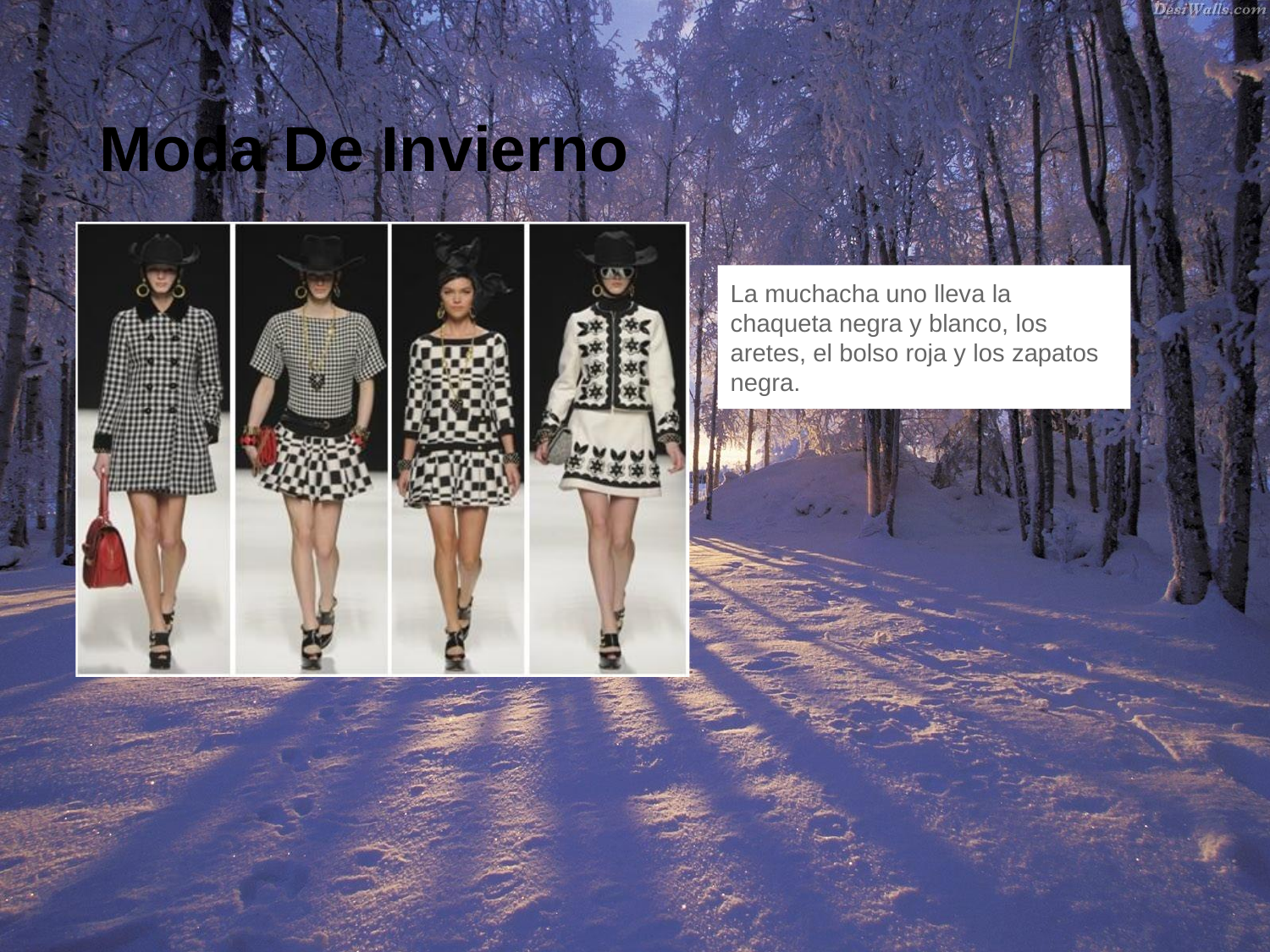

# Moda De Invierno

La muchacha uno lleva la chaqueta negra y blanco, los aretes, el bolso roja y los zapatos negra.